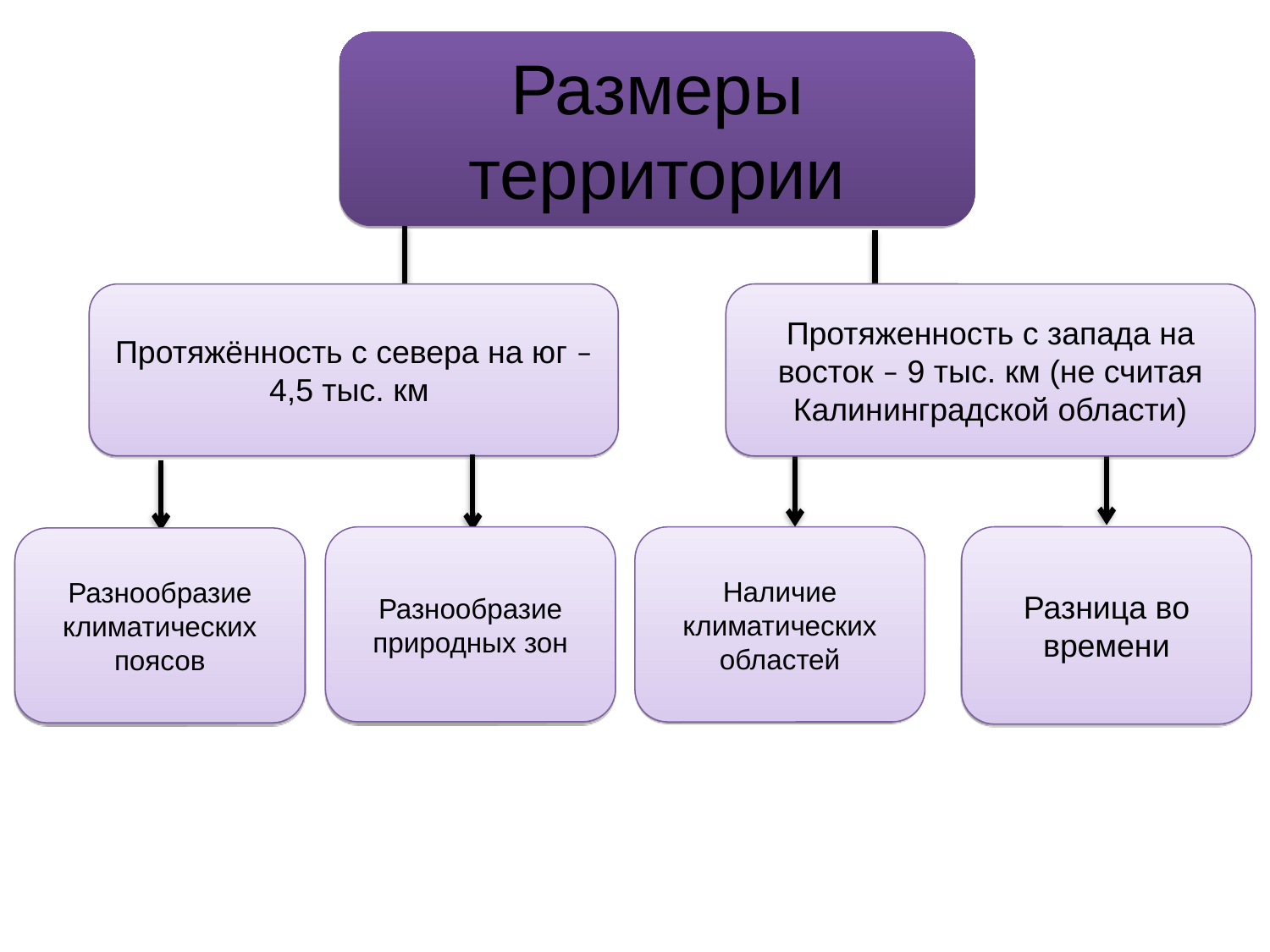

Размеры территории

Протяжённость с севера на юг – 4,5 тыс. км
Протяженность с запада на восток – 9 тыс. км (не считая Калининградской области)
Разница во времени
Разнообразие природных зон
Наличие климатических областей
Разнообразие климатических поясов